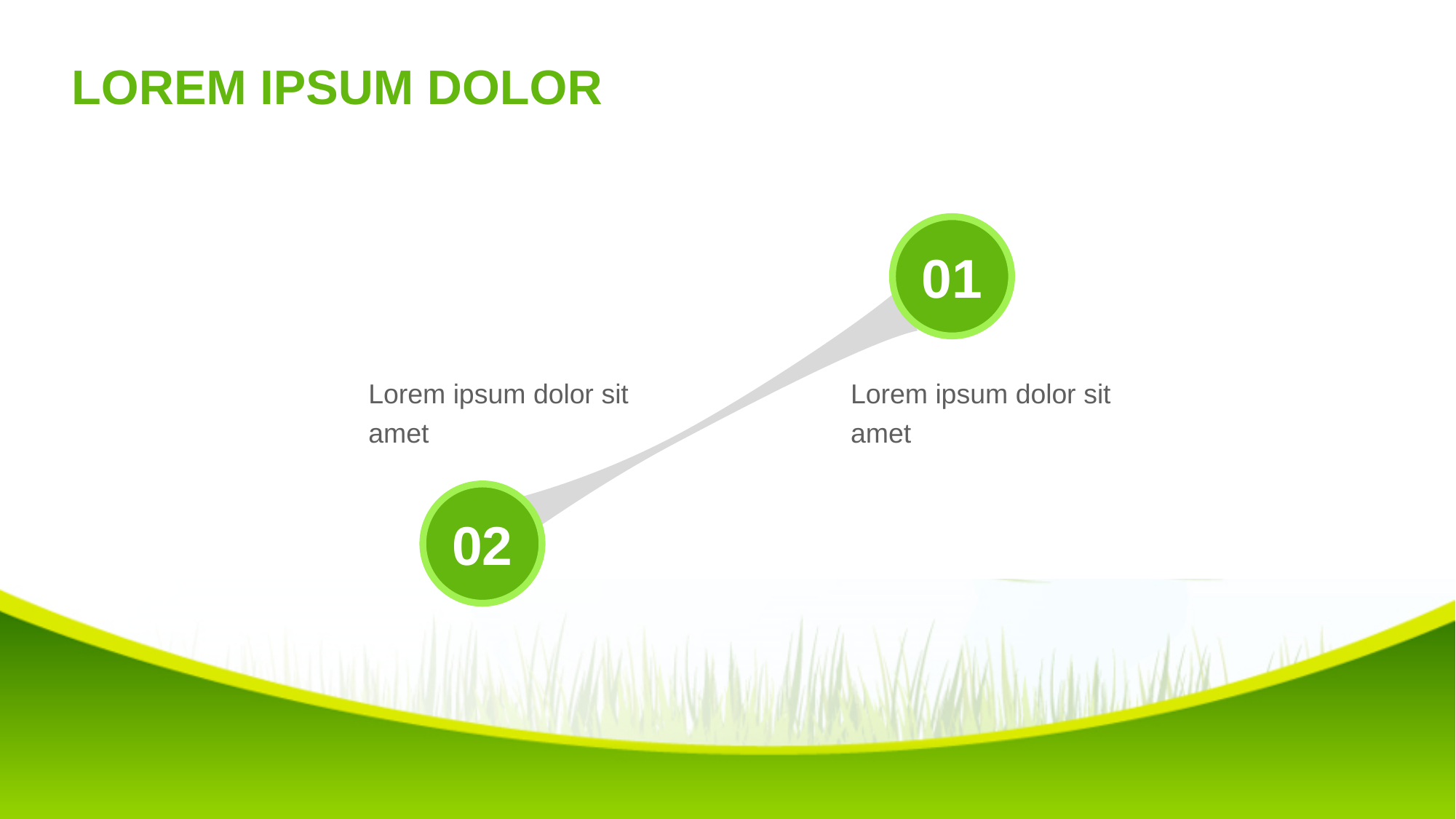

LOREM IPSUM DOLOR
01
Lorem ipsum dolor sit amet
Lorem ipsum dolor sit amet

02